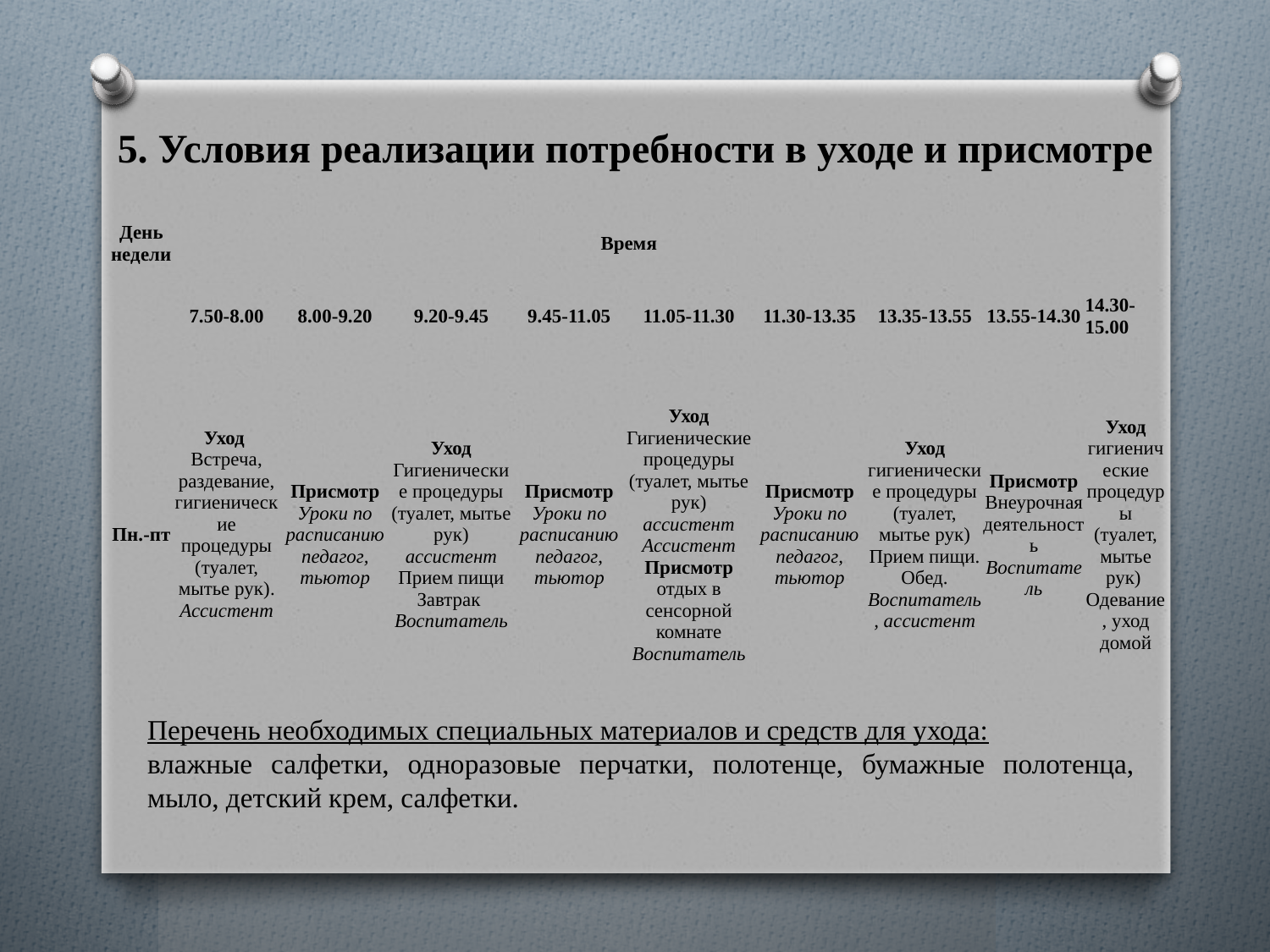

5. Условия реализации потребности в уходе и присмотре.

5. Условия реализации потребности в уходе и присмотре
| День недели | Время |  |  |  |  |  |  |  |  |
| --- | --- | --- | --- | --- | --- | --- | --- | --- | --- |
|  | 7.50-8.00 | 8.00-9.20 | 9.20-9.45 | 9.45-11.05 | 11.05-11.30 | 11.30-13.35 | 13.35-13.55 | 13.55-14.30 | 14.30-15.00 |
| Пн.-пт | Уход Встреча, раздевание, гигиенические процедуры (туалет, мытье рук). Ассистент | Присмотр Уроки по расписанию педагог, тьютор | Уход Гигиенические процедуры (туалет, мытье рук) ассистент Прием пищи Завтрак Воспитатель | Присмотр Уроки по расписанию педагог, тьютор | Уход Гигиенические процедуры (туалет, мытье рук) ассистент Ассистент Присмотр отдых в сенсорной комнате Воспитатель | Присмотр Уроки по расписанию педагог, тьютор | Уход гигиенические процедуры (туалет, мытье рук) Прием пищи. Обед. Воспитатель, ассистент | Присмотр Внеурочная деятельность Воспитатель | Уход гигиенические процедуры (туалет, мытье рук) Одевание, уход домой |
Перечень необходимых специальных материалов и средств для ухода:
влажные салфетки, одноразовые перчатки, полотенце, бумажные полотенца, мыло, детский крем, салфетки.